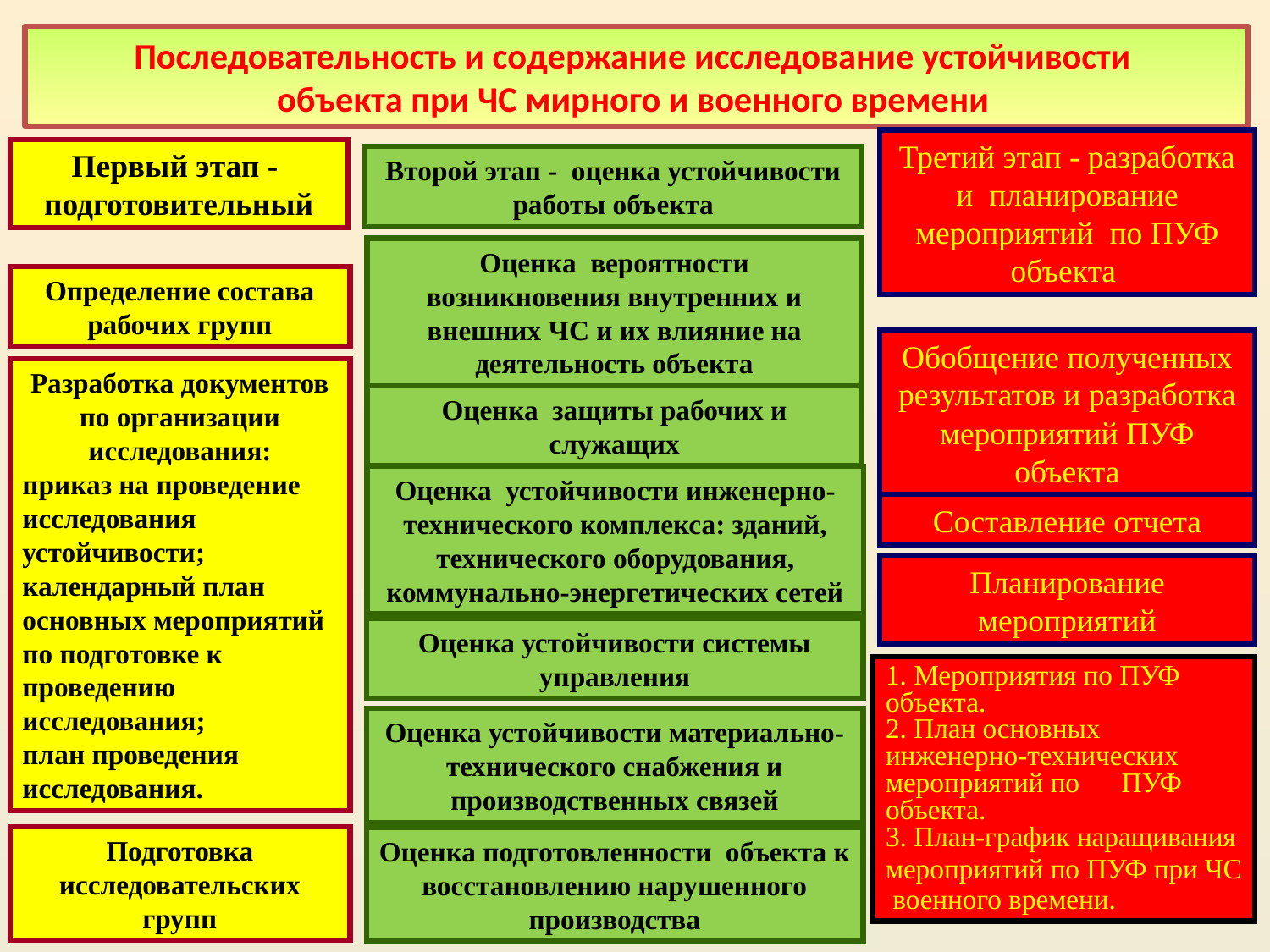

# Последовательность и содержание исследование устойчивости объекта при ЧС мирного и военного времени
Третий этап - разработка и  планирование мероприятий  по ПУФ объекта
Первый этап -
подготовительный
Второй этап -  оценка устойчивости работы объекта
Оценка  вероятности возникновения внутренних и внешних ЧС и их влияние на деятельность объекта

Определение состава рабочих групп
Обобщение полученных результатов и разработка мероприятий ПУФ объекта
Разработка документов по организации исследования:
приказ на проведение
исследования  устойчивости;
календарный план основных мероприятий по подготовке к проведению исследования;
план проведения исследования.

Оценка  защиты рабочих и служащих

Оценка  устойчивости инженерно-технического комплекса: зданий, технического оборудования, коммунально-энергетических сетей
Составление отчета
Планирование мероприятий
Оценка устойчивости системы управления
1. Мероприятия по ПУФ объекта.
2. План основных инженерно-технических мероприятий по      ПУФ  объекта.
3. План-график наращивания
мероприятий по ПУФ при ЧС  военного времени.
Оценка устойчивости материально-технического снабжения и производственных связей

Подготовка исследовательских групп
Оценка подготовленности  объекта к восстановлению нарушенного производства